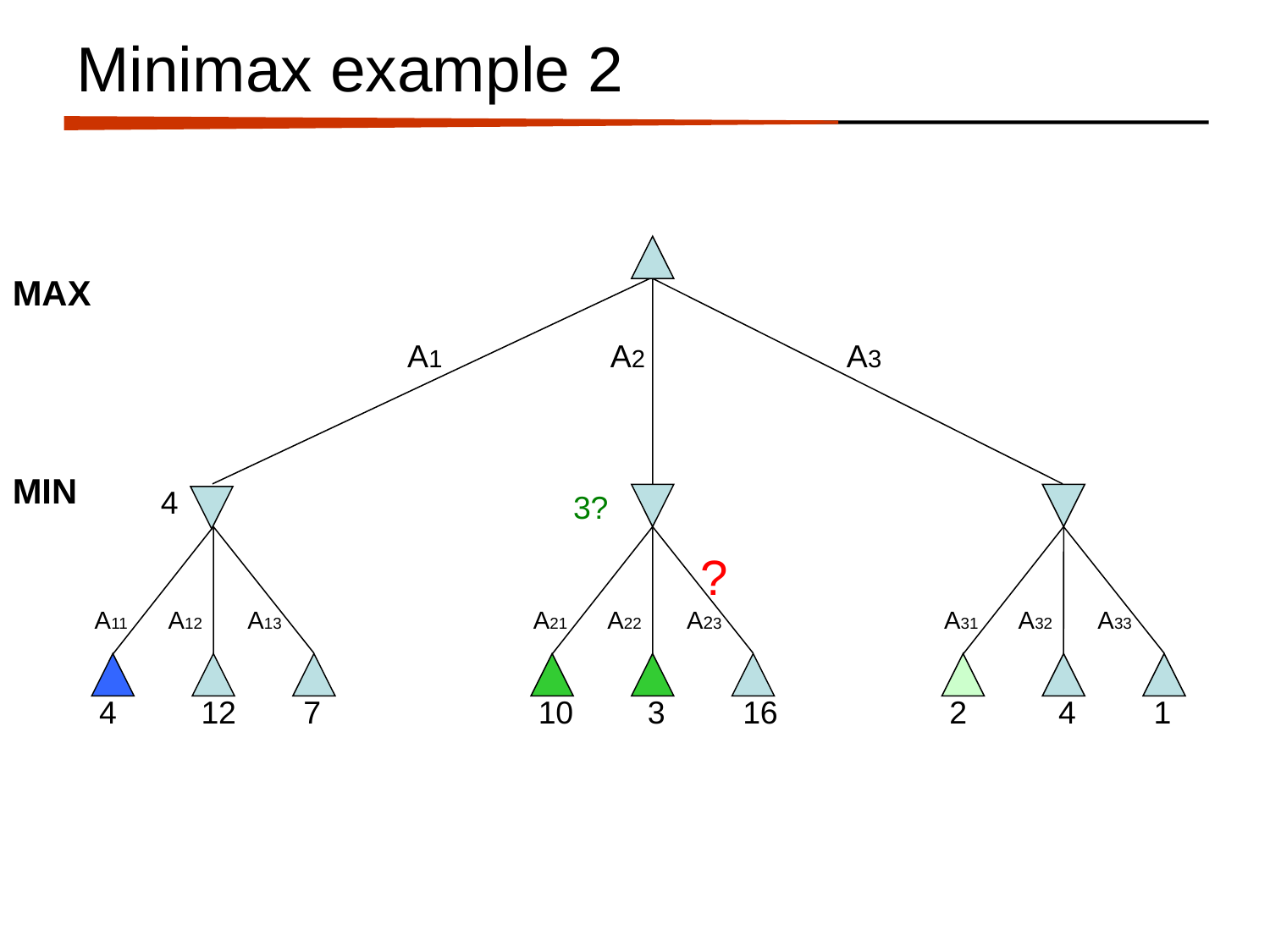

# Minimax example 2

MAX

A1
A2
A3
MIN

4
3?

?
A11
A12
A13
A21
A22
A23
A31
A32
A33

4
12
7
10
3
16
2
4
1